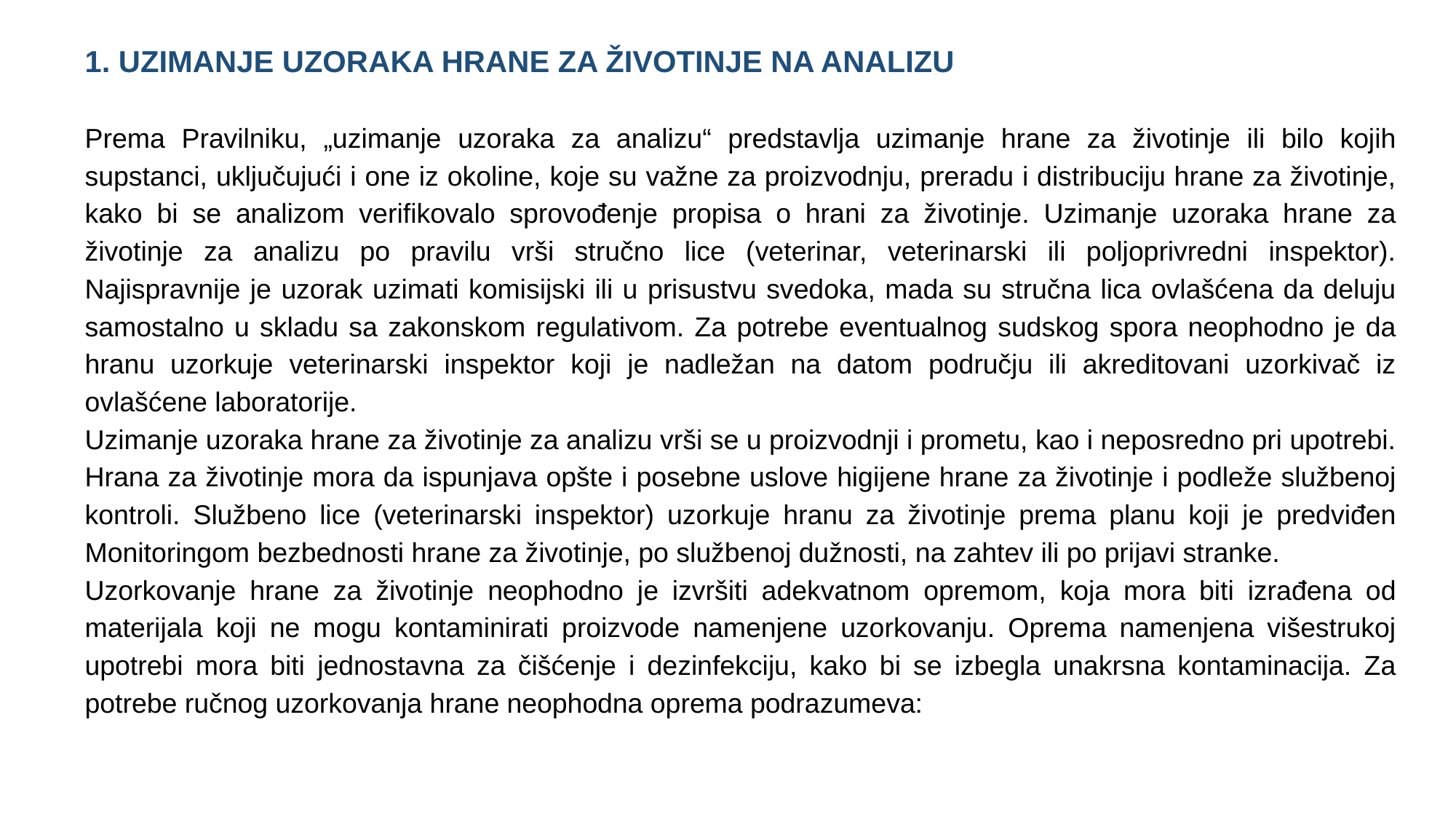

1. UZIMANJE UZORAKA HRANE ZA ŽIVOTINJE NA ANALIZU

Prema Pravilniku, „uzimanje uzoraka za analizu“ predstavlja uzimanje hrane za životinje ili bilo kojih supstanci, uključujući i one iz okoline, koje su važne za proizvodnju, preradu i distribuciju hrane za životinje, kako bi se analizom verifikovalo sprovođenje propisa o hrani za životinje. Uzimanje uzoraka hrane za životinje za analizu po pravilu vrši stručno lice (veterinar, veterinarski ili poljoprivredni inspektor). Najispravnije je uzorak uzimati komisijski ili u prisustvu svedoka, mada su stručna lica ovlašćena da deluju samostalno u skladu sa zakonskom regulativom. Za potrebe eventualnog sudskog spora neophodno je da hranu uzorkuje veterinarski inspektor koji je nadležan na datom području ili akreditovani uzorkivač iz ovlašćene laboratorije.
Uzimanje uzoraka hrane za životinje za analizu vrši se u proizvodnji i prometu, kao i neposredno pri upotrebi. Hrana za životinje mora da ispunjava opšte i posebne uslove higijene hrane za životinje i podleže službenoj kontroli. Službeno lice (veterinarski inspektor) uzorkuje hranu za životinje prema planu koji je predviđen Monitoringom bezbednosti hrane za životinje, po službenoj dužnosti, na zahtev ili po prijavi stranke.
Uzorkovanje hrane za životinje neophodno je izvršiti adekvatnom opremom, koja mora biti izrađena od materijala koji ne mogu kontaminirati proizvode namenjene uzorkovanju. Oprema namenjena višestrukoj upotrebi mora biti jednostavna za čišćenje i dezinfekciju, kako bi se izbegla unakrsna kontaminacija. Za potrebe ručnog uzorkovanja hrane neophodna oprema podrazumeva: